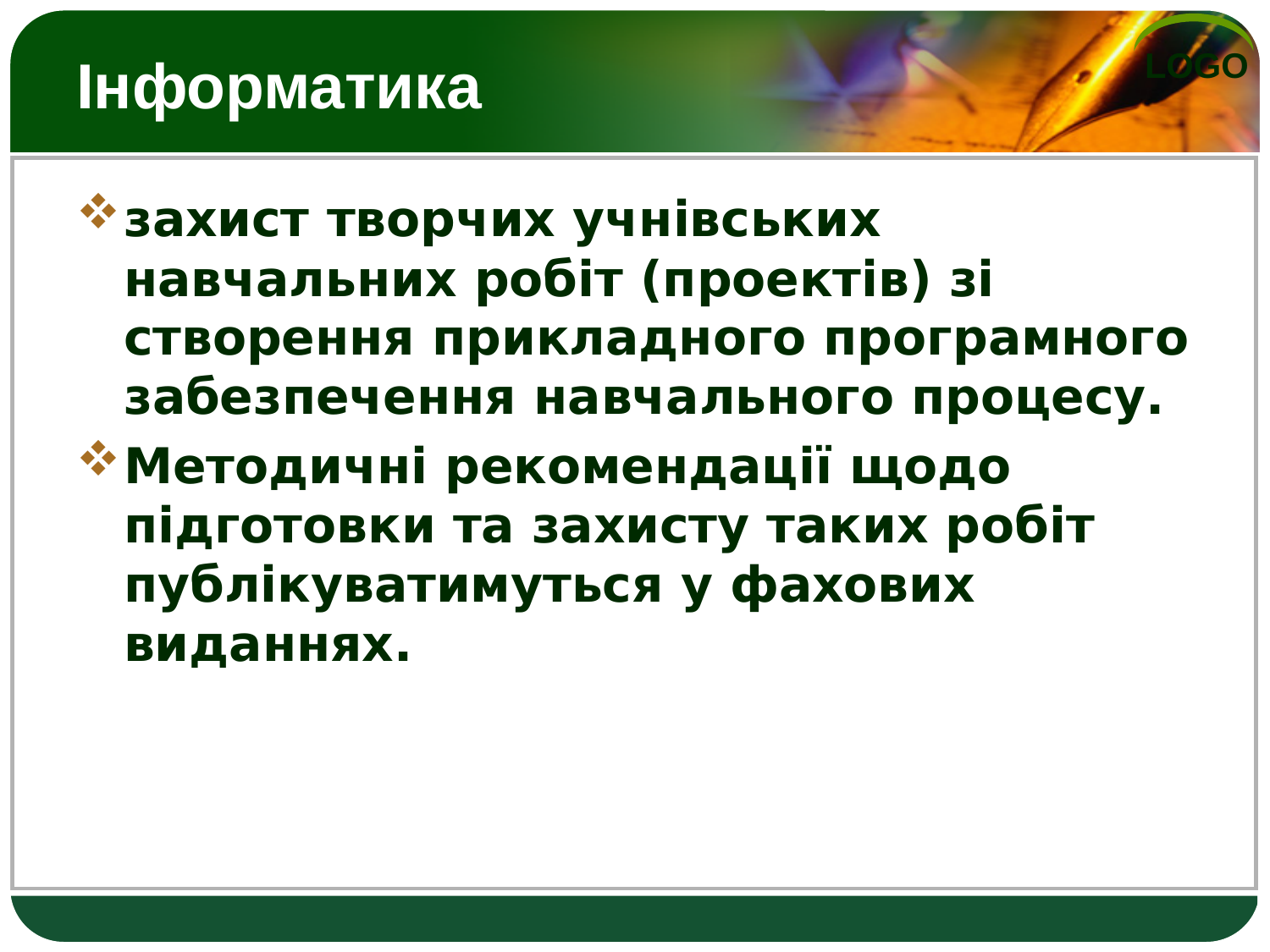

# Інформатика
захист творчих учнівських навчальних робіт (проектів) зі створення прикладного програмного забезпечення навчального процесу.
Методичні рекомендації щодо підготовки та захисту таких робіт публікуватимуться у фахових виданнях.